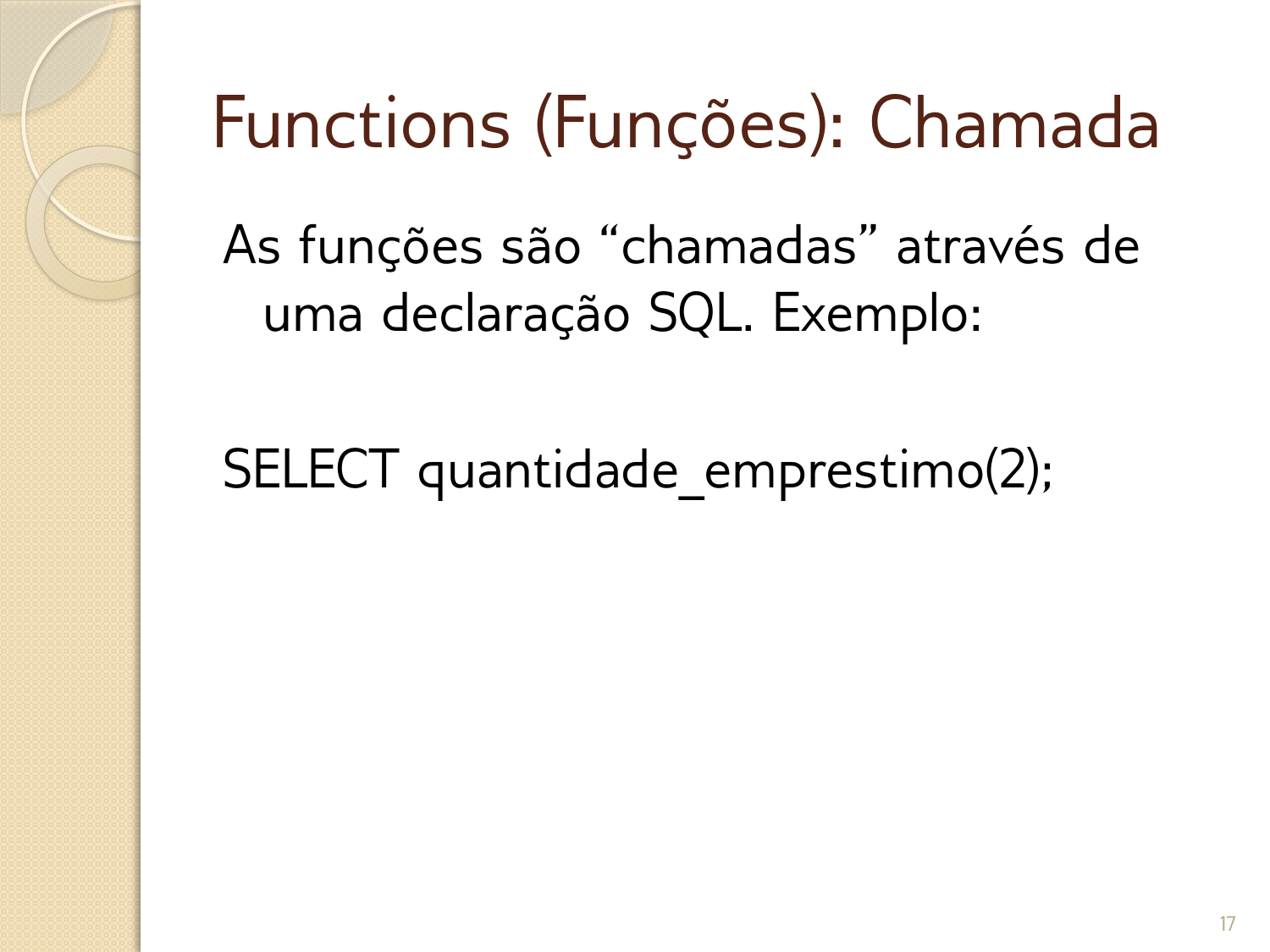

# Functions (Funções): Chamada
As funções são “chamadas” através de uma declaração SQL. Exemplo:

SELECT quantidade_emprestimo(2);
17